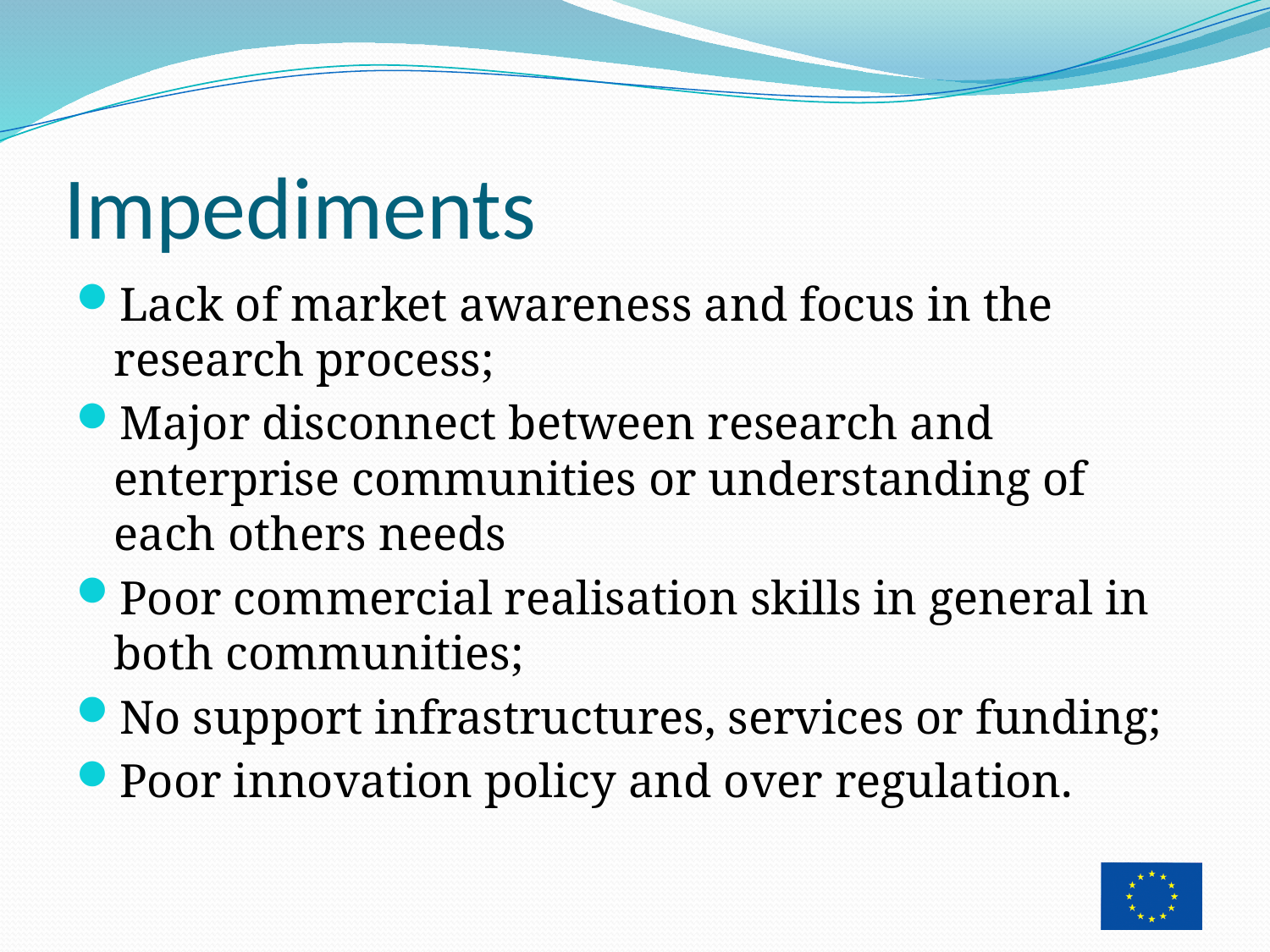

# Impediments
Lack of market awareness and focus in the research process;
Major disconnect between research and enterprise communities or understanding of each others needs
Poor commercial realisation skills in general in both communities;
No support infrastructures, services or funding;
Poor innovation policy and over regulation.